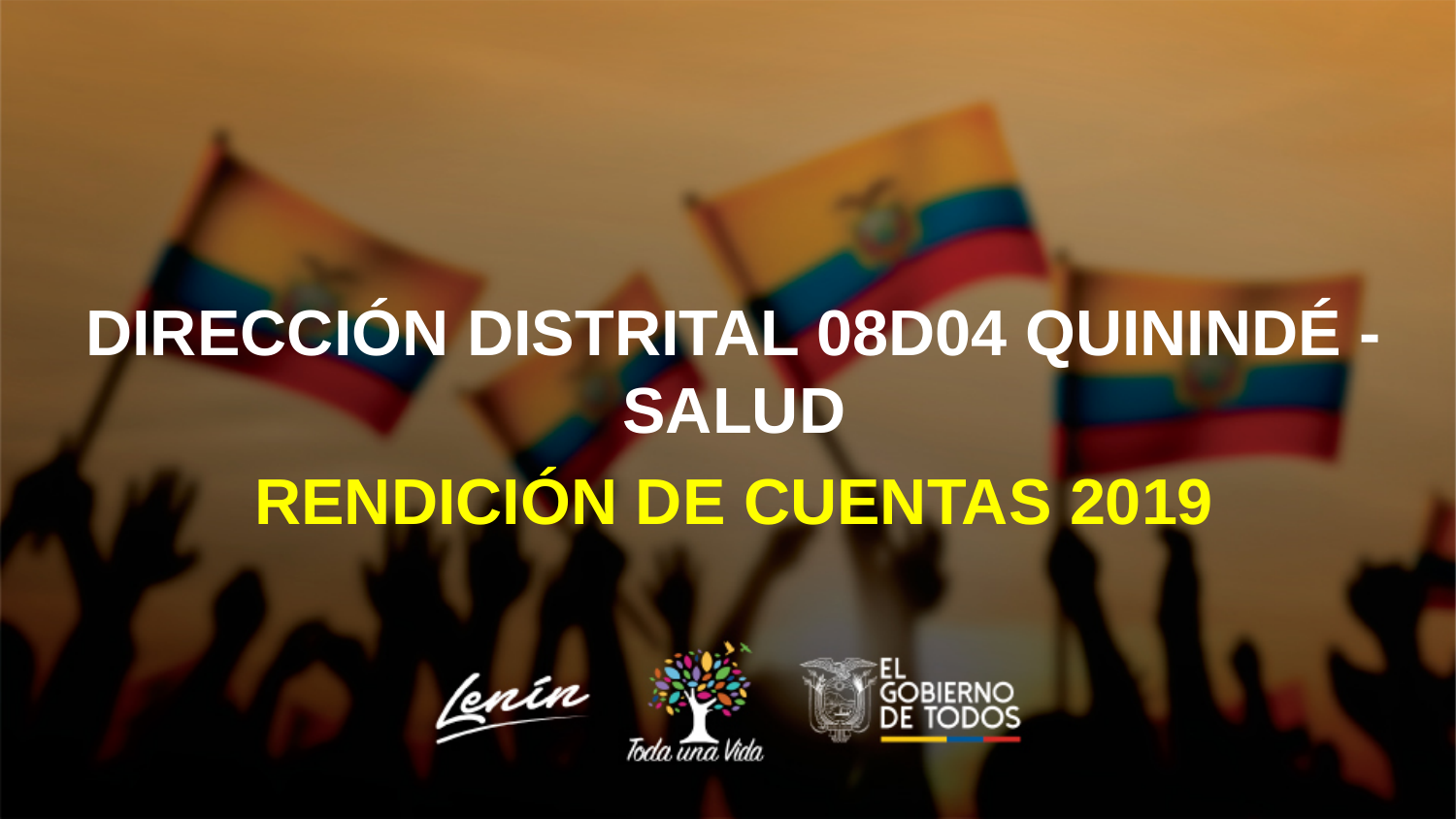

DIRECCIÓN DISTRITAL 08D04 QUININDÉ - SALUD
RENDICIÓN DE CUENTAS 2019